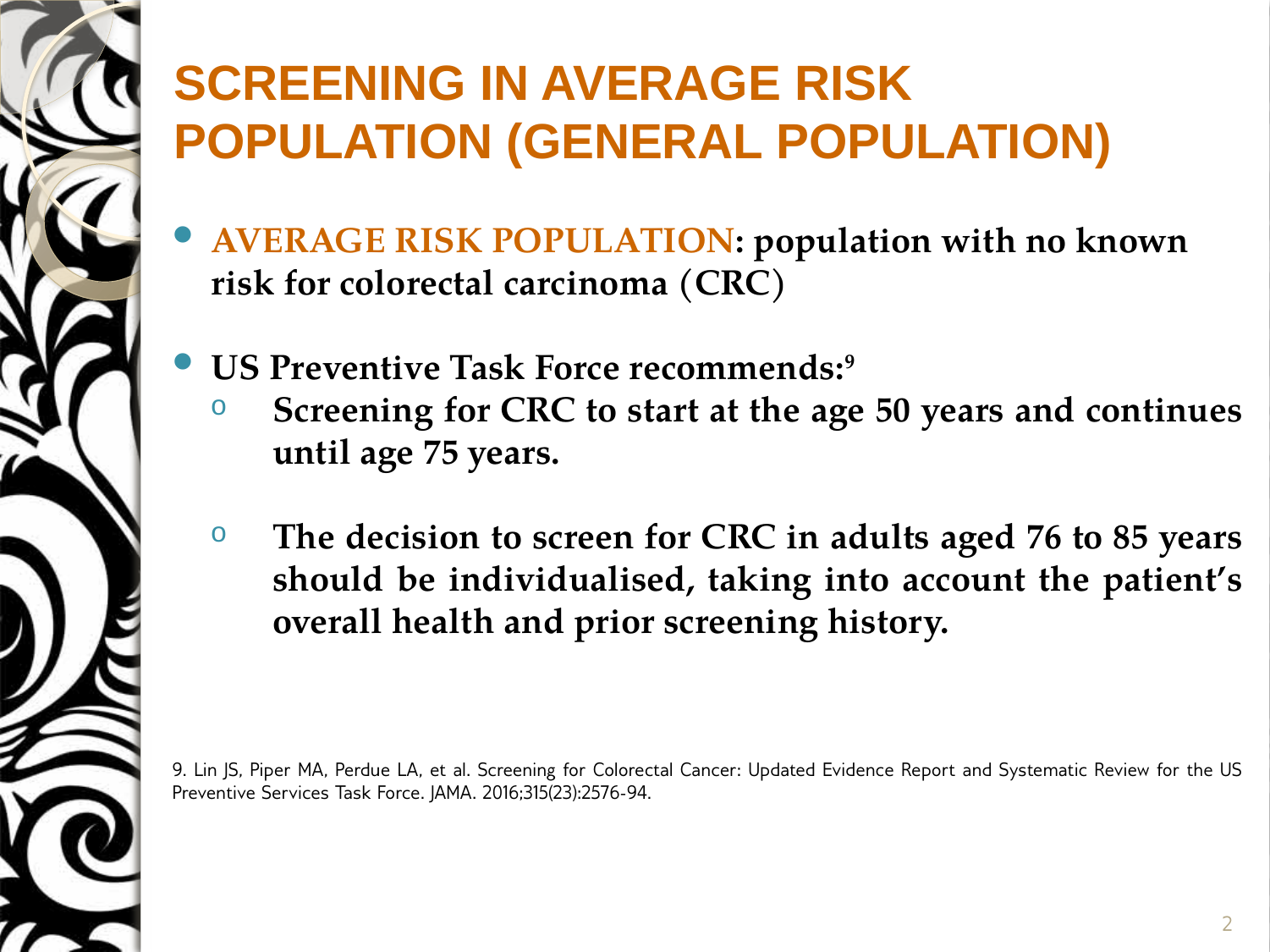

SCREENING IN AVERAGE RISK POPULATION (GENERAL POPULATION)
AVERAGE RISK POPULATION: population with no known risk for colorectal carcinoma (CRC)
US Preventive Task Force recommends:9
Screening for CRC to start at the age 50 years and continues until age 75 years.
The decision to screen for CRC in adults aged 76 to 85 years should be individualised, taking into account the patient’s overall health and prior screening history.

9. Lin JS, Piper MA, Perdue LA, et al. Screening for Colorectal Cancer: Updated Evidence Report and Systematic Review for the US Preventive Services Task Force. JAMA. 2016;315(23):2576-94.
2